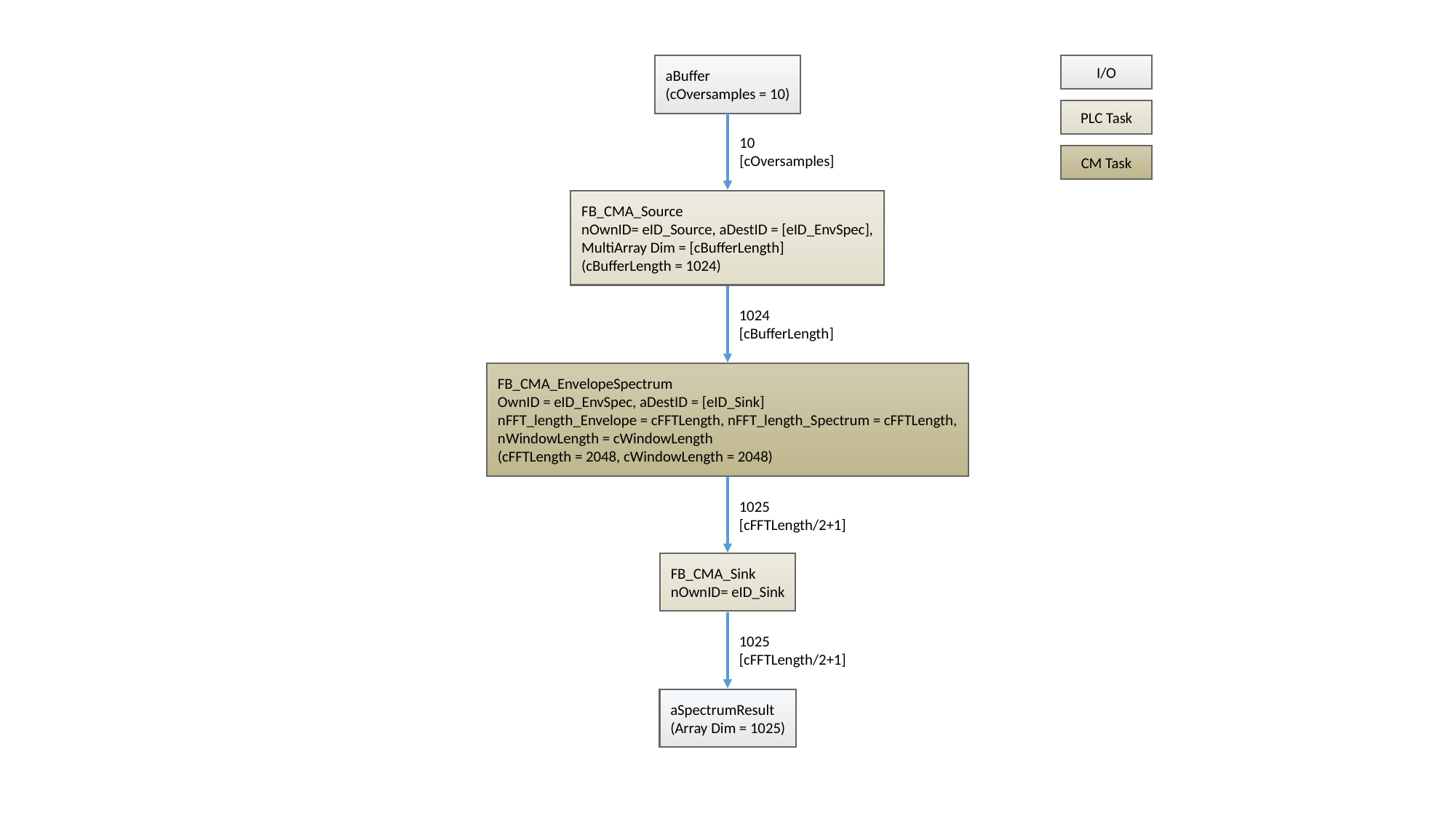

aBuffer
(cOversamples = 10)
I/O
PLC Task
10
[cOversamples]
CM Task
FB_CMA_Source
nOwnID= eID_Source, aDestID = [eID_EnvSpec],
MultiArray Dim = [cBufferLength]
(cBufferLength = 1024)
1024
[cBufferLength]
FB_CMA_EnvelopeSpectrum
OwnID = eID_EnvSpec, aDestID = [eID_Sink]
nFFT_length_Envelope = cFFTLength, nFFT_length_Spectrum = cFFTLength,
nWindowLength = cWindowLength
(cFFTLength = 2048, cWindowLength = 2048)
1025
[cFFTLength/2+1]
FB_CMA_Sink
nOwnID= eID_Sink
1025
[cFFTLength/2+1]
aSpectrumResult
(Array Dim = 1025)